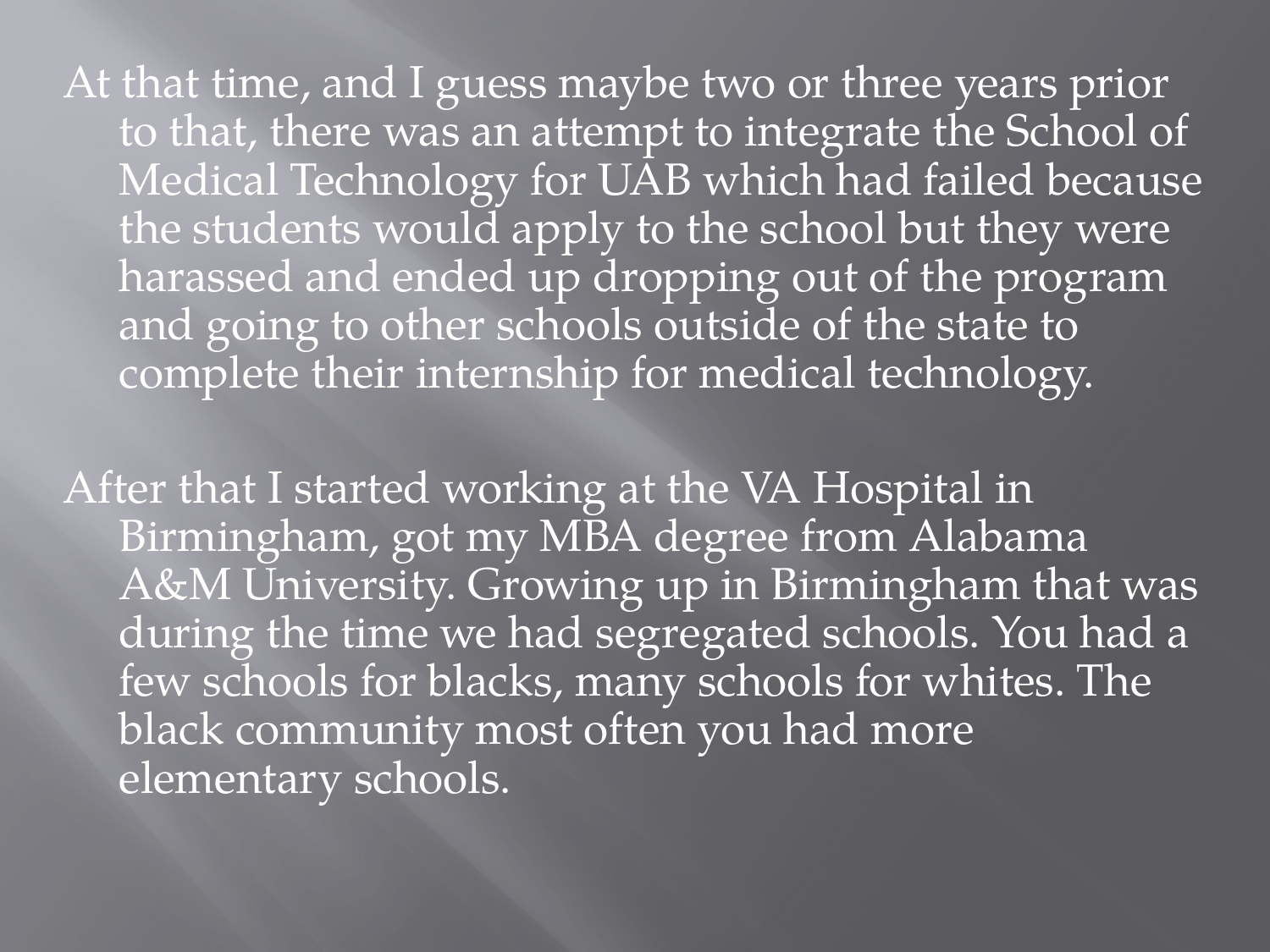

At that time, and I guess maybe two or three years prior to that, there was an attempt to integrate the School of Medical Technology for UAB which had failed because the students would apply to the school but they were harassed and ended up dropping out of the program and going to other schools outside of the state to complete their internship for medical technology.

After that I started working at the VA Hospital in Birmingham, got my MBA degree from Alabama A&M University. Growing up in Birmingham that was during the time we had segregated schools. You had a few schools for blacks, many schools for whites. The black community most often you had more elementary schools.